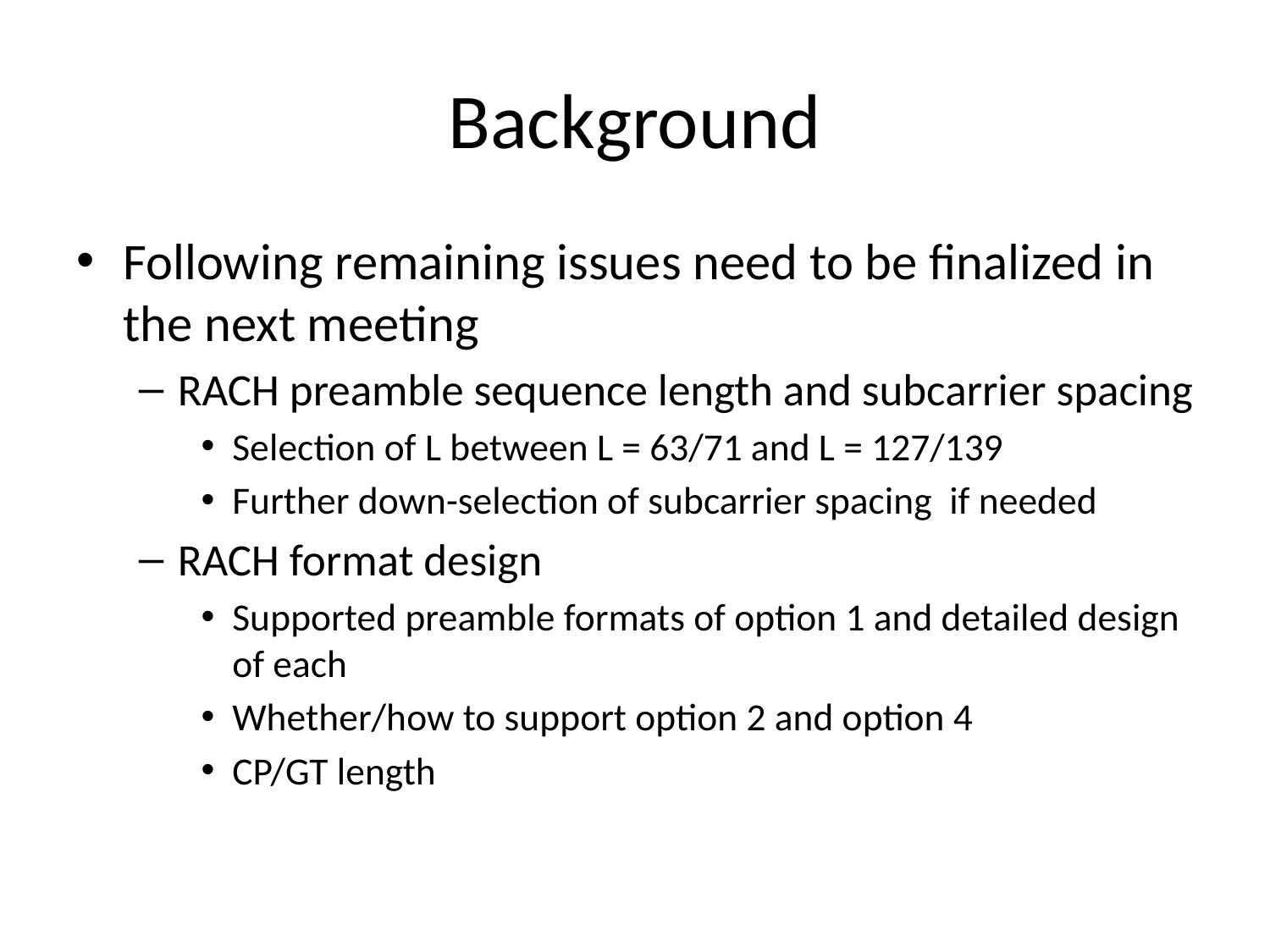

# Background
Following remaining issues need to be finalized in the next meeting
RACH preamble sequence length and subcarrier spacing
Selection of L between L = 63/71 and L = 127/139
Further down-selection of subcarrier spacing  if needed
RACH format design
Supported preamble formats of option 1 and detailed design of each
Whether/how to support option 2 and option 4
CP/GT length